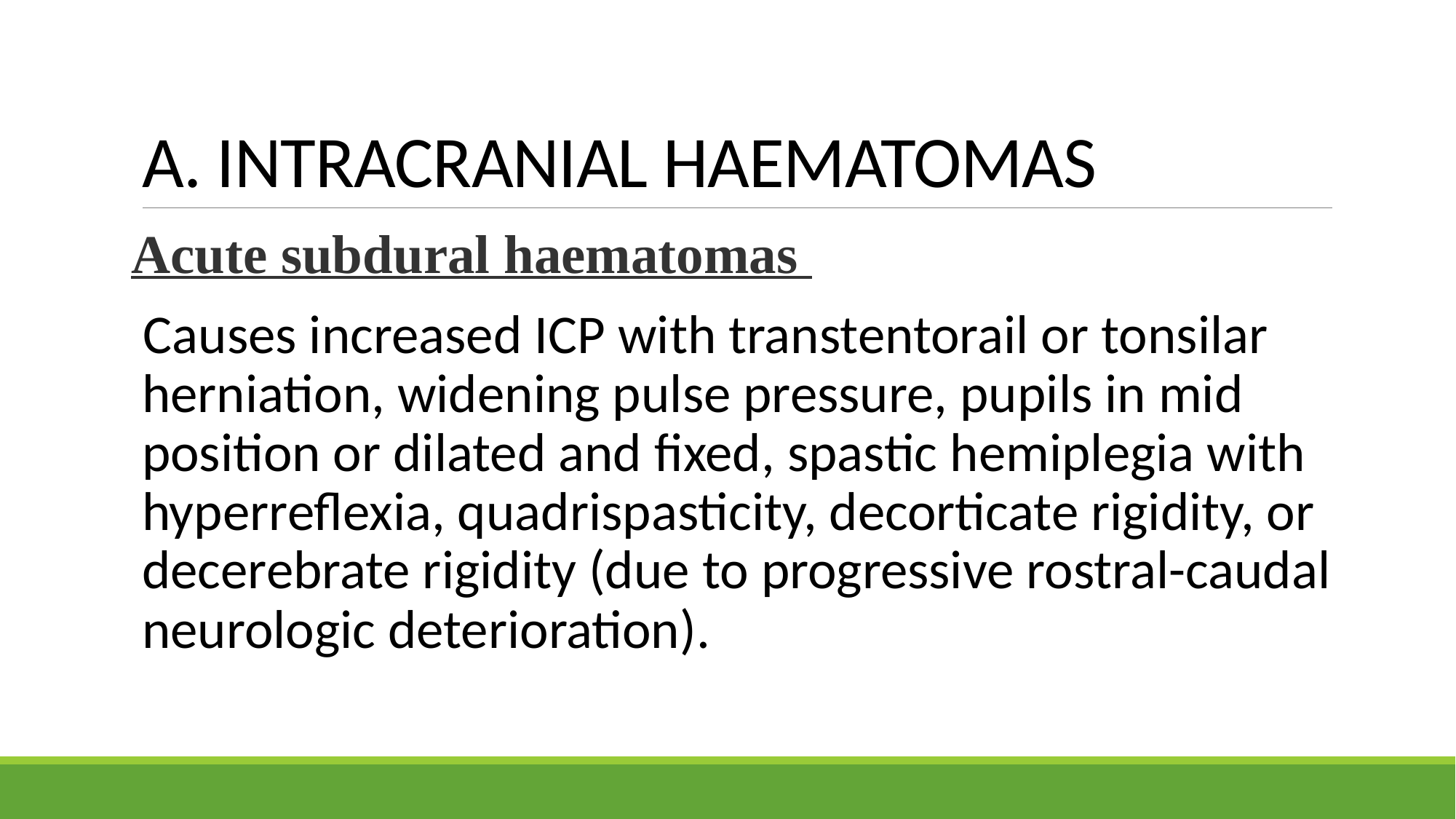

# A. INTRACRANIAL HAEMATOMAS
Acute subdural haematomas
Causes increased ICP with transtentorail or tonsilar herniation, widening pulse pressure, pupils in mid position or dilated and fixed, spastic hemiplegia with hyperreflexia, quadrispasticity, decorticate rigidity, or decerebrate rigidity (due to progressive rostral-caudal neurologic deterioration).